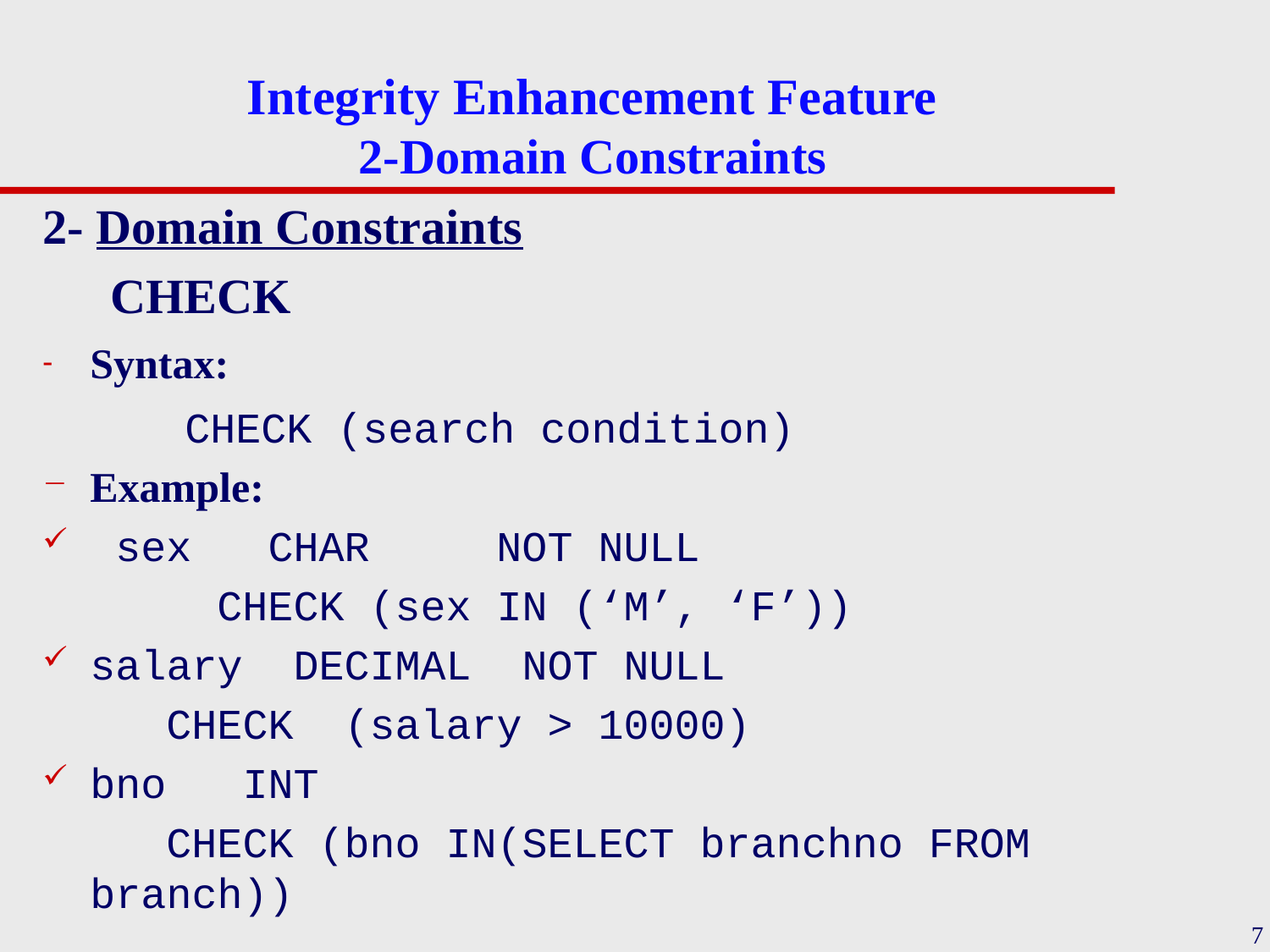

# Integrity Enhancement Feature 2-Domain Constraints
2- Domain Constraints
 CHECK
Syntax:
            CHECK (search condition)
Example:
 sex   CHAR	 NOT NULL
		CHECK (sex IN (‘M’, ‘F’))
salary  DECIMAL  NOT NULL
 	   CHECK  (salary > 10000)
bno   INT
	   CHECK (bno IN(SELECT branchno FROM branch))

7